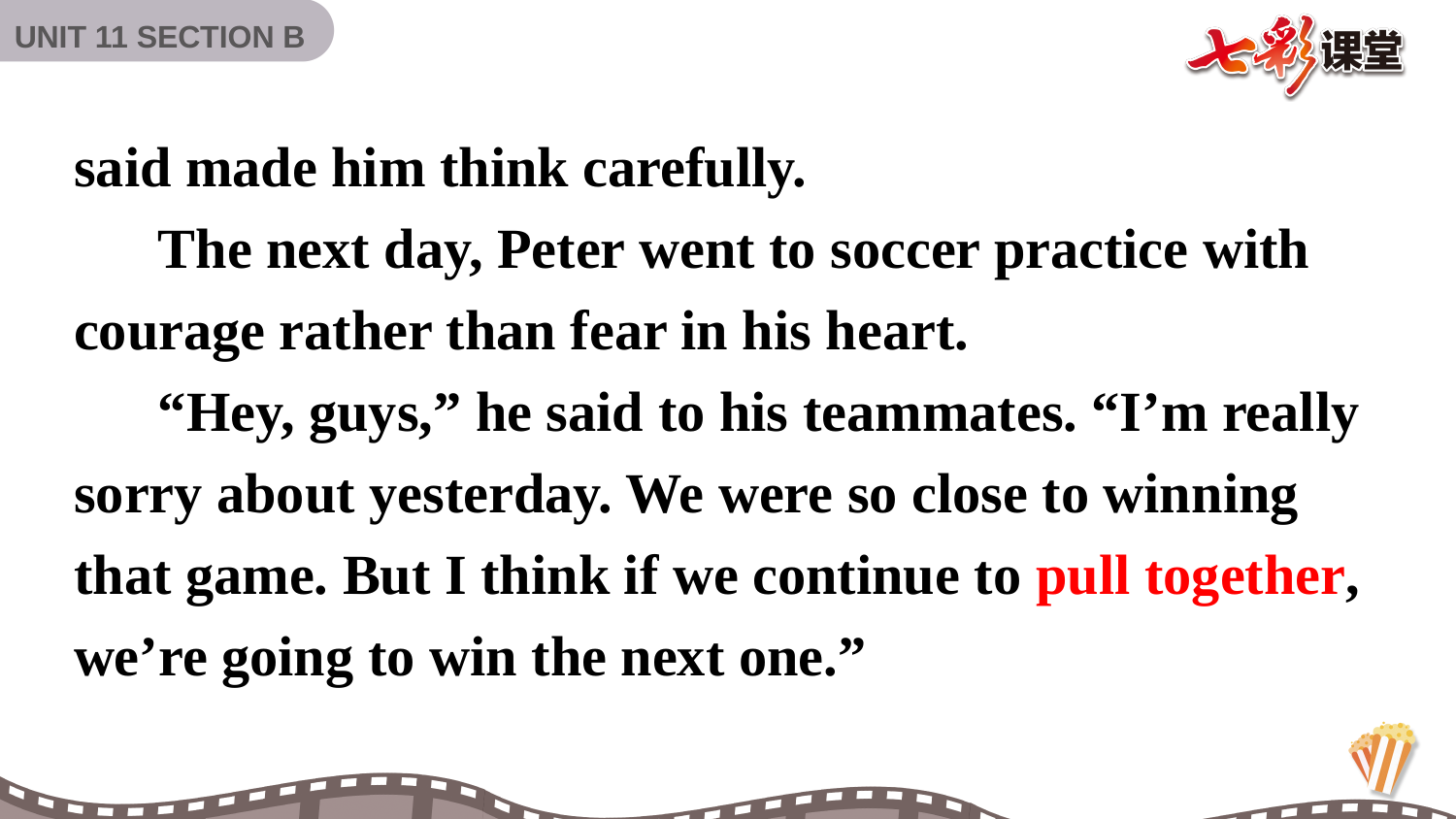

said made him think carefully.
      The next day, Peter went to soccer practice with courage rather than fear in his heart.
      “Hey, guys,” he said to his teammates. “I’m really sorry about yesterday. We were so close to winning that game. But I think if we continue to pull together, we’re going to win the next one.”